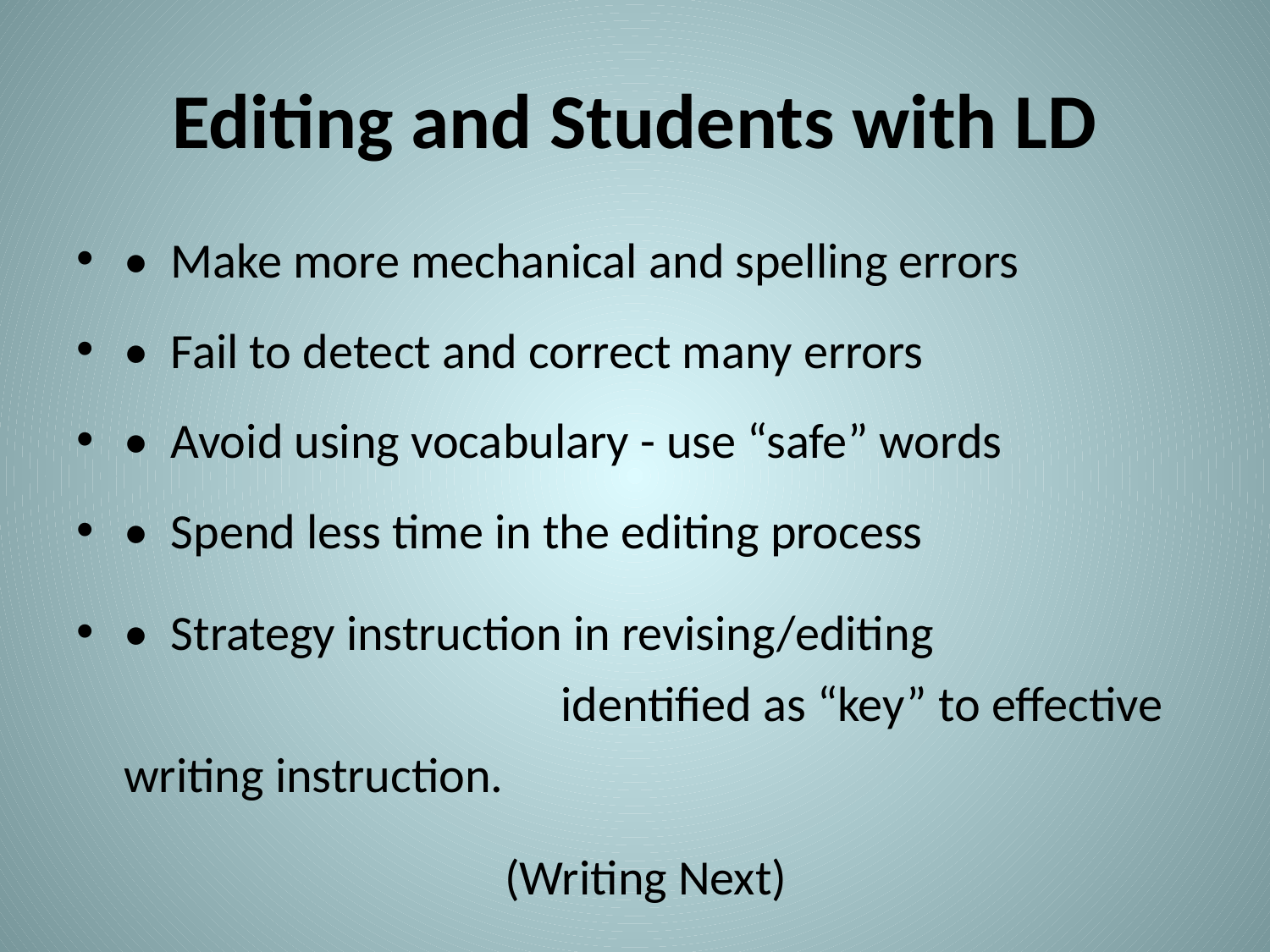

# Editing and Students with LD
•  Make more mechanical and spelling errors
•  Fail to detect and correct many errors
•  Avoid using vocabulary - use “safe” words
•  Spend less time in the editing process
•  Strategy instruction in revising/editing 					     identified as “key” to effective writing instruction.
				(Writing Next)